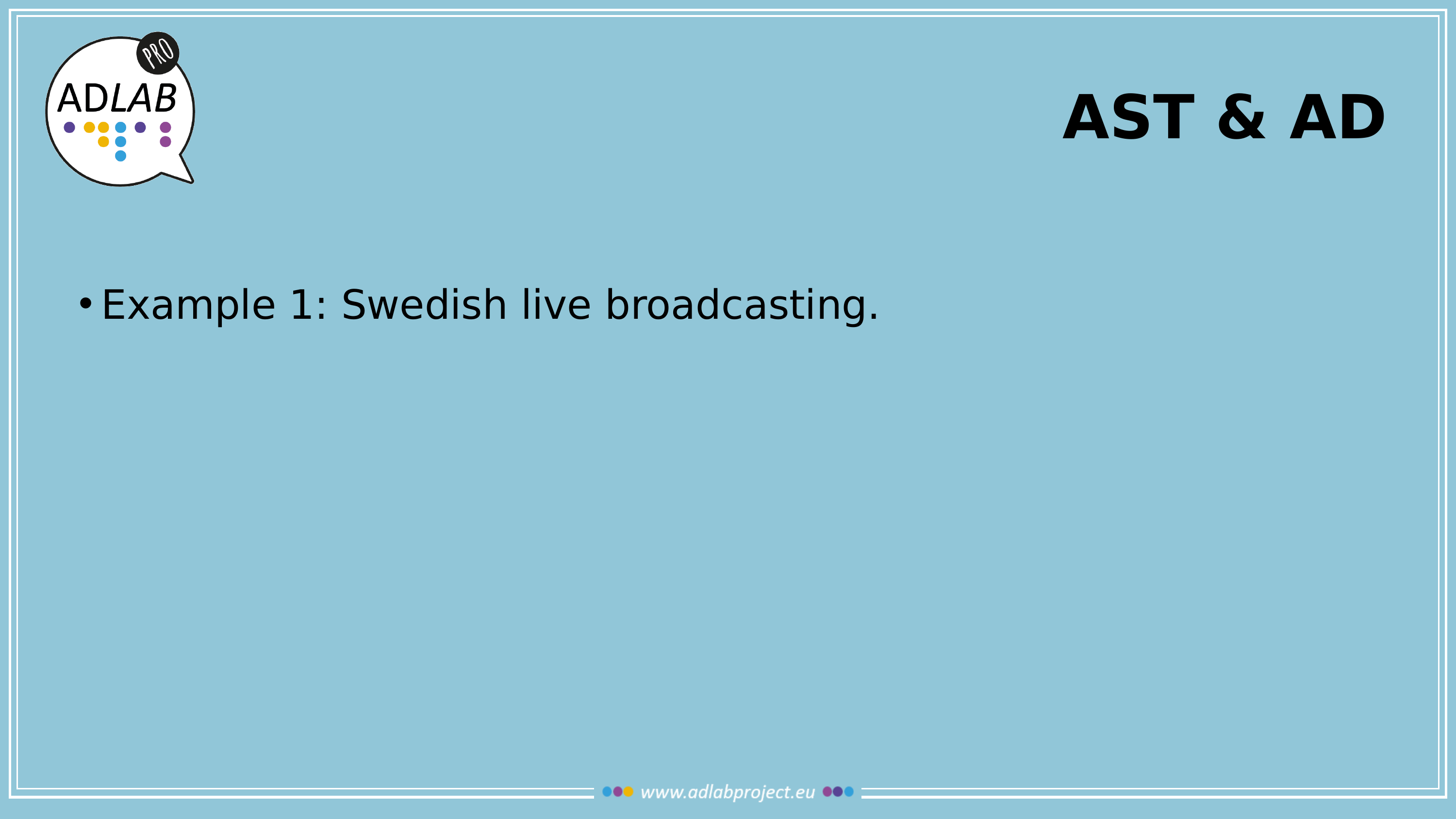

# Ast & ad
Example 1: Swedish live broadcasting.